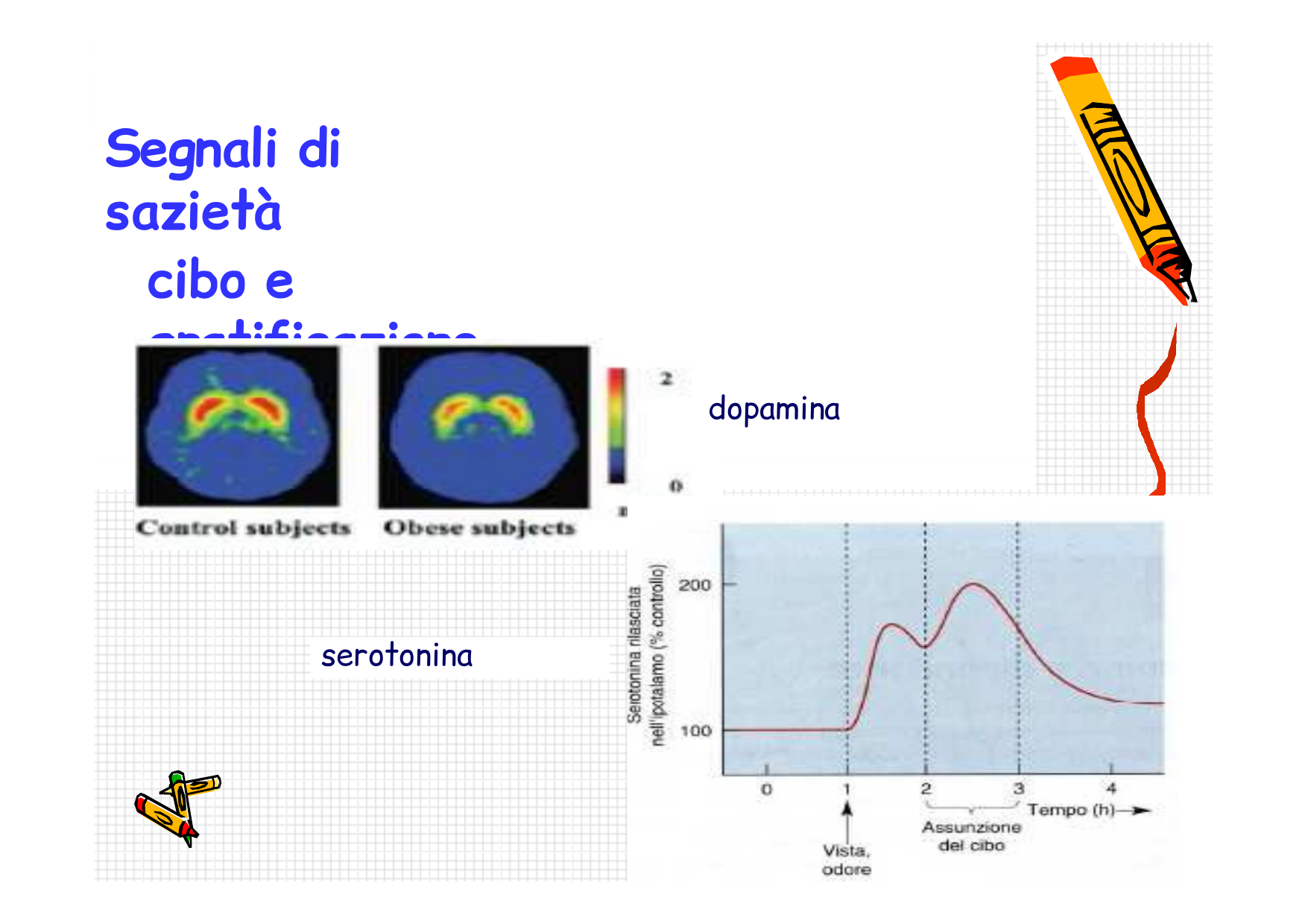

Segnali	di	sazietà
Provincia Milano 1

cibo	e	gratificazione

dopamina

serotonina

prevenzione del rischio cardio-cerebro-vascolare 	73